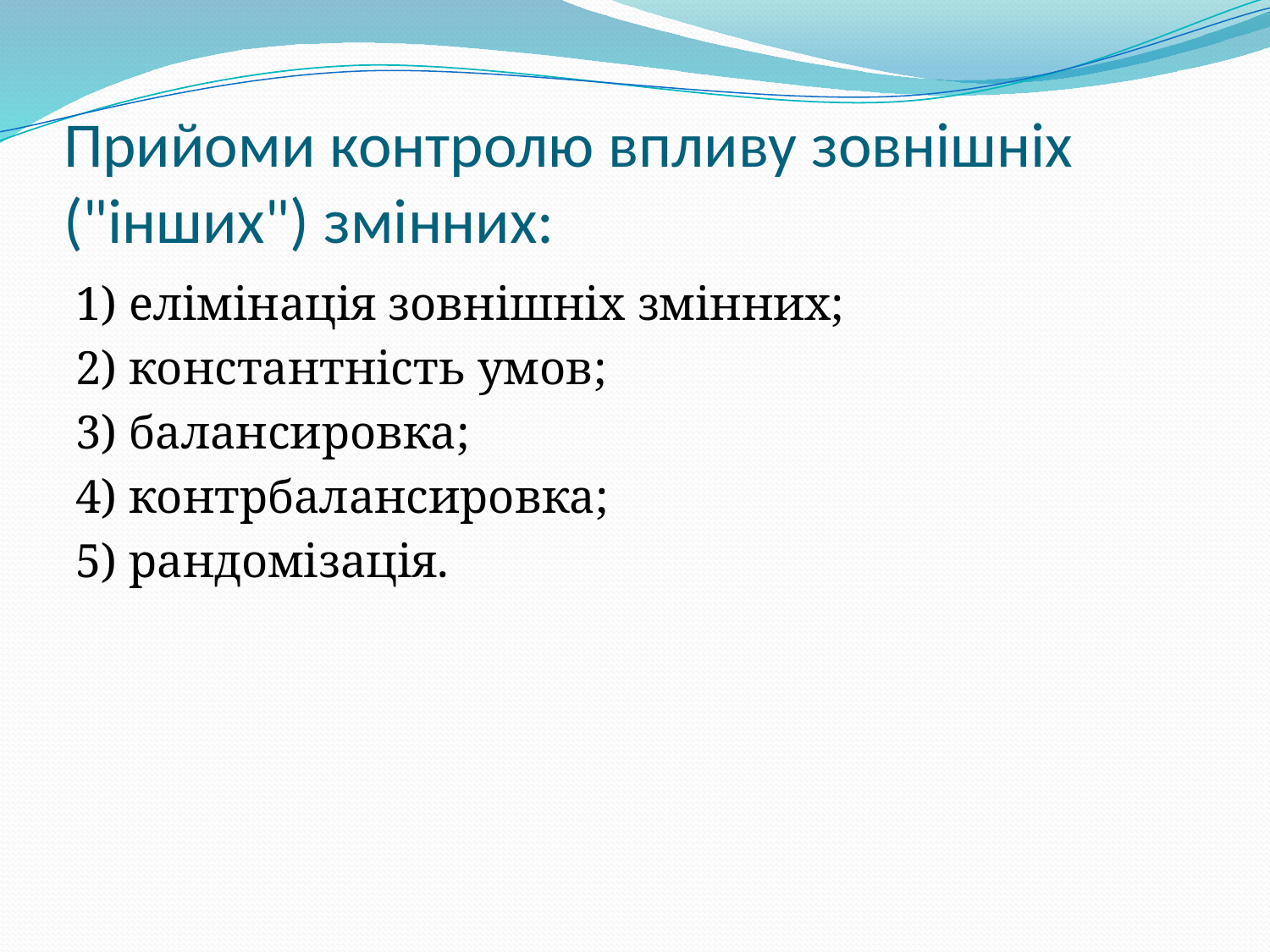

# Прийоми контролю впливу зовнішніх ("інших") змінних:
1) елімінація зовнішніх змінних;
2) константність умов;
3) балансировка;
4) контрбалансировка;
5) рандомізація.